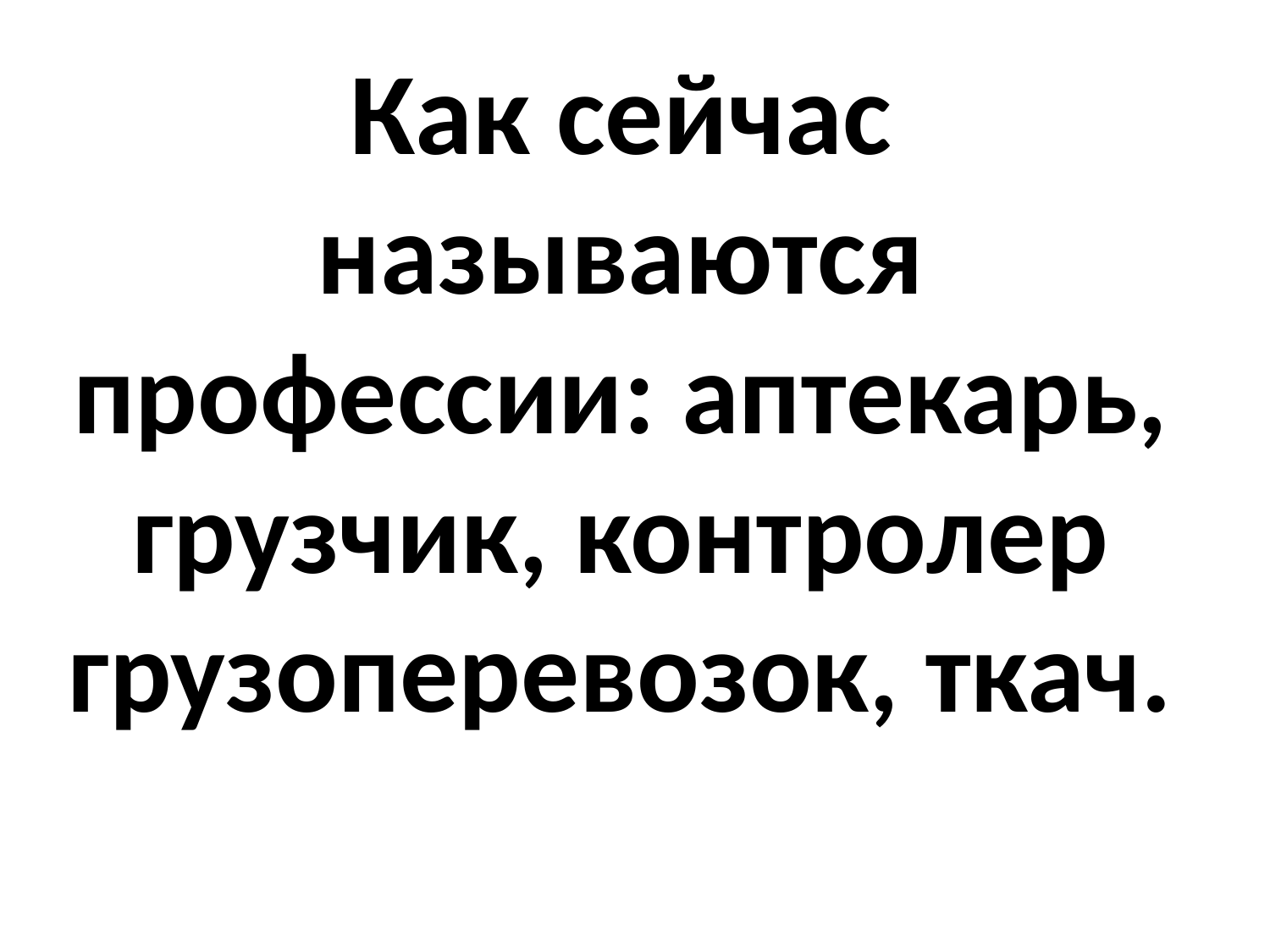

# Как сейчас называются профессии: аптекарь, грузчик, контролер грузоперевозок, ткач.